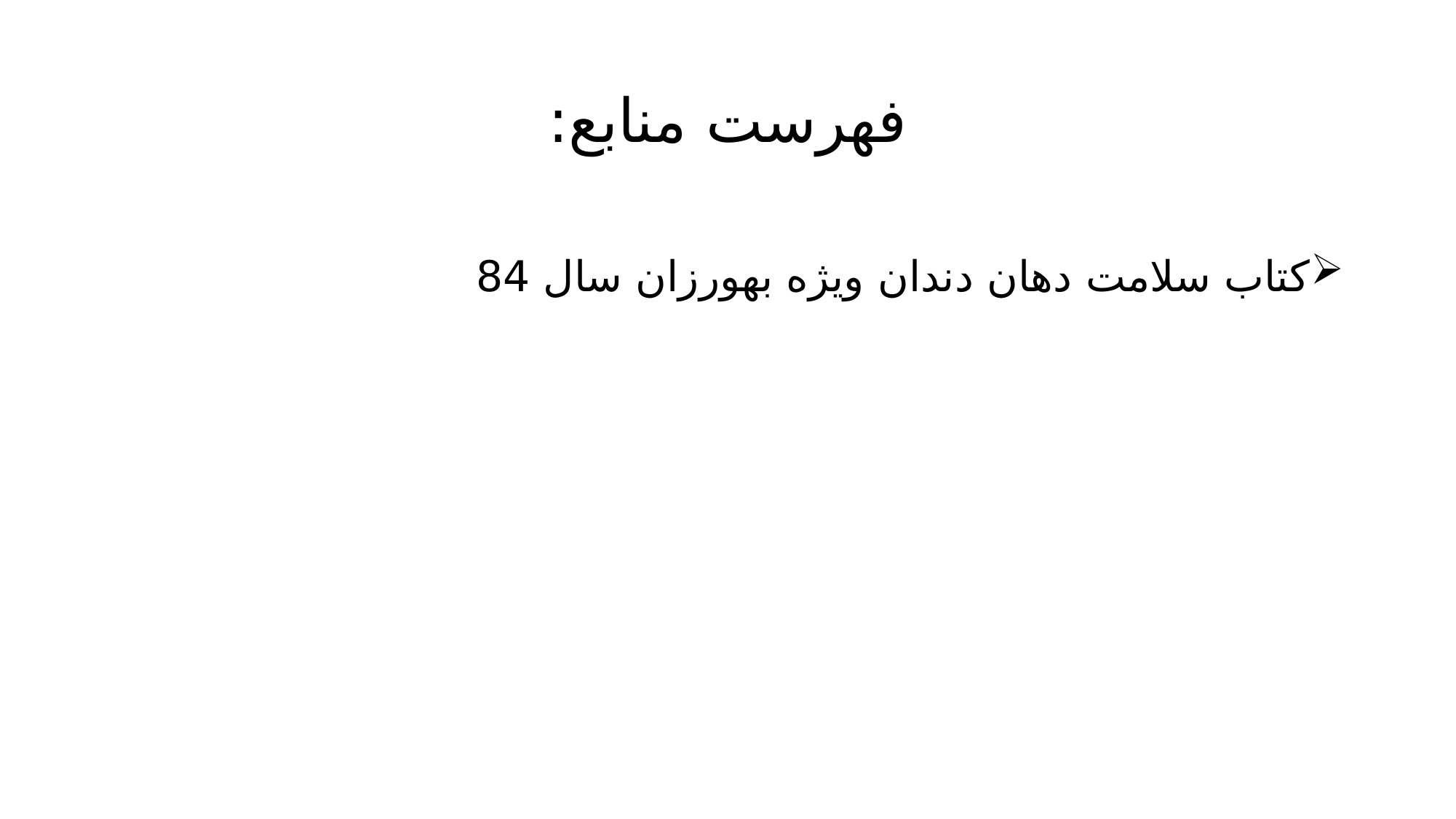

# فهرست منابع:
کتاب سلامت دهان دندان ویژه بهورزان سال 84